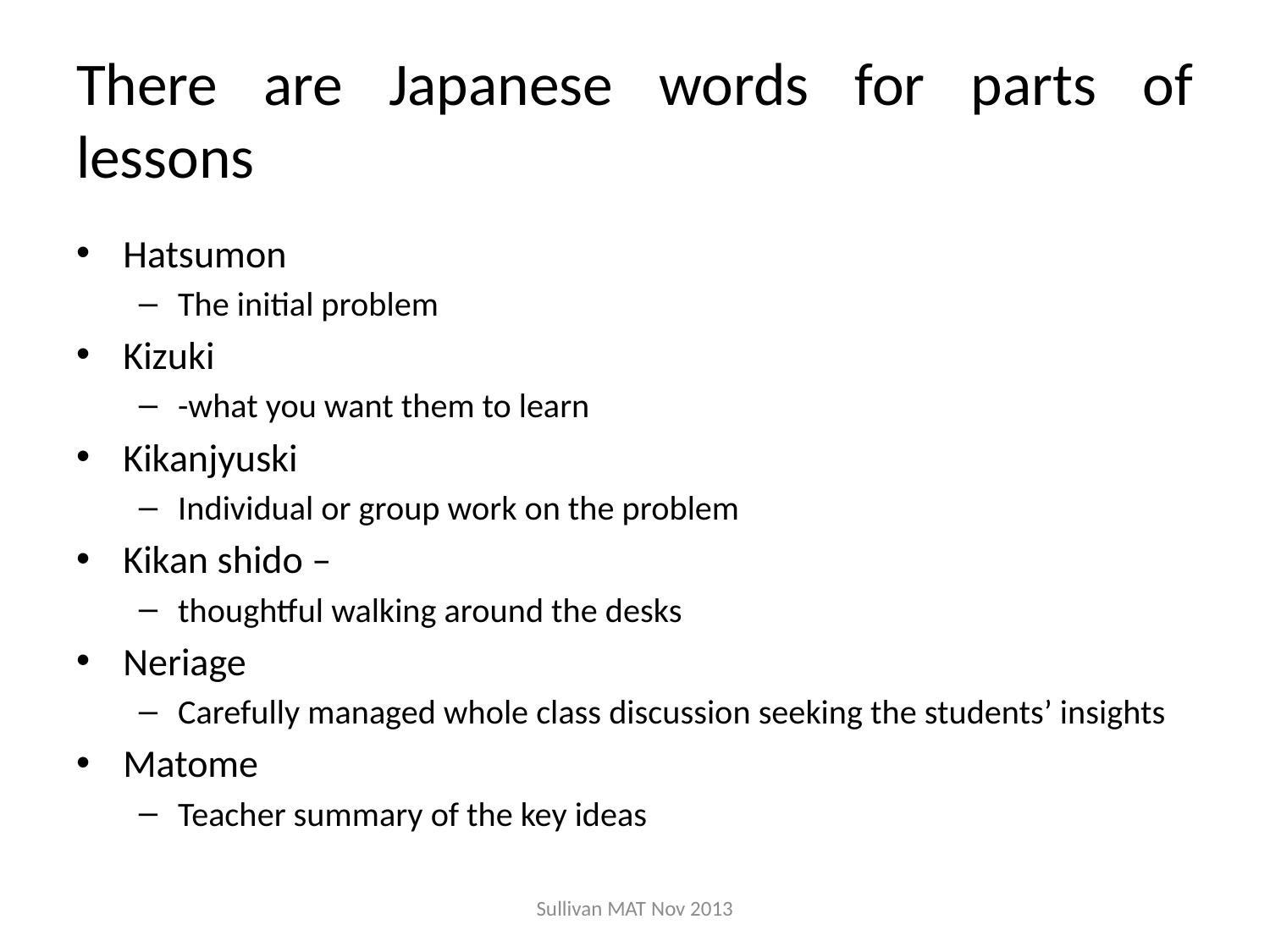

# There are Japanese words for parts of lessons
Hatsumon
The initial problem
Kizuki
-what you want them to learn
Kikanjyuski
Individual or group work on the problem
Kikan shido –
thoughtful walking around the desks
Neriage
Carefully managed whole class discussion seeking the students’ insights
Matome
Teacher summary of the key ideas
Sullivan MAT Nov 2013